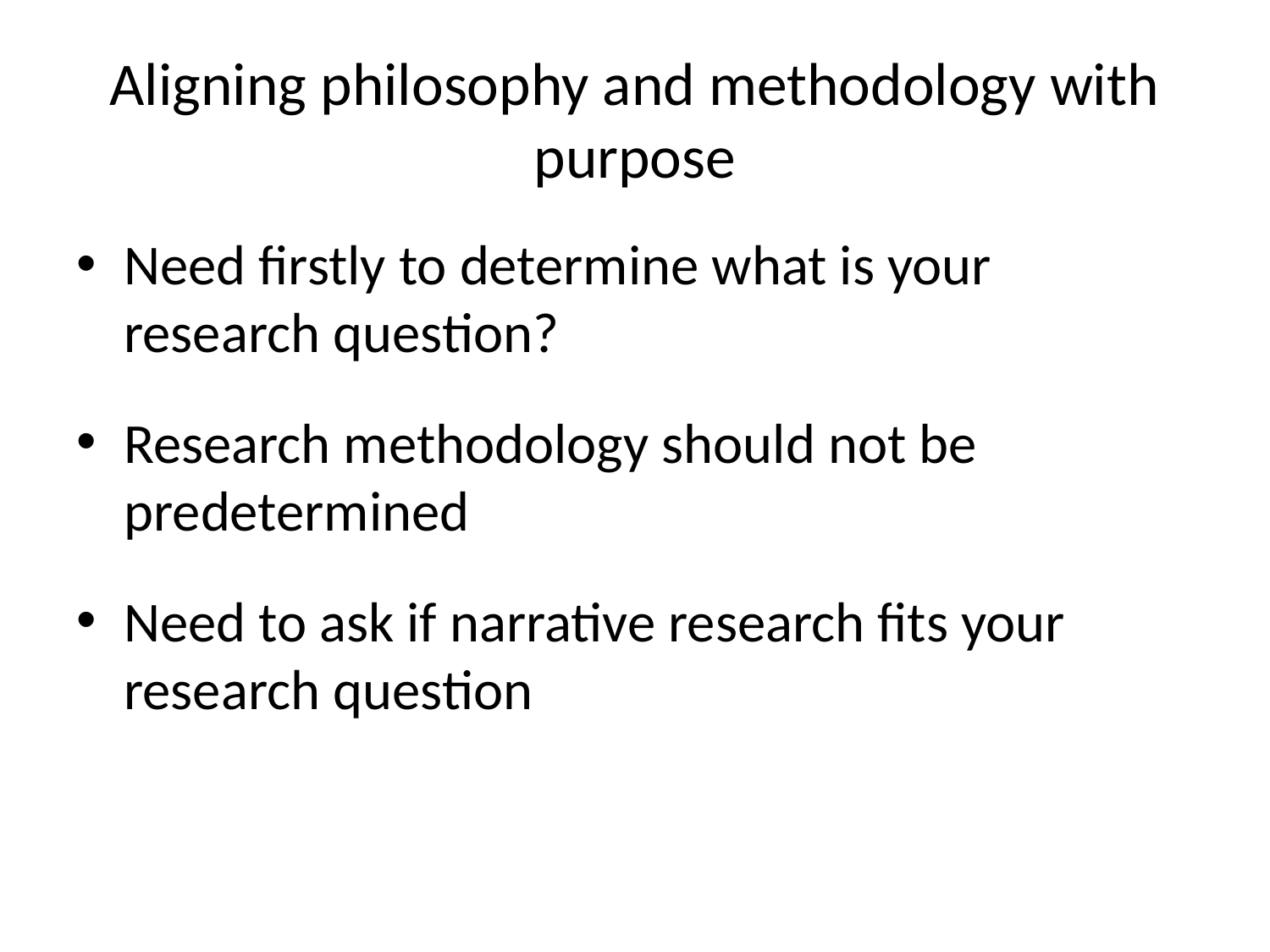

# Aligning philosophy and methodology with purpose
Need firstly to determine what is your research question?
Research methodology should not be predetermined
Need to ask if narrative research fits your research question